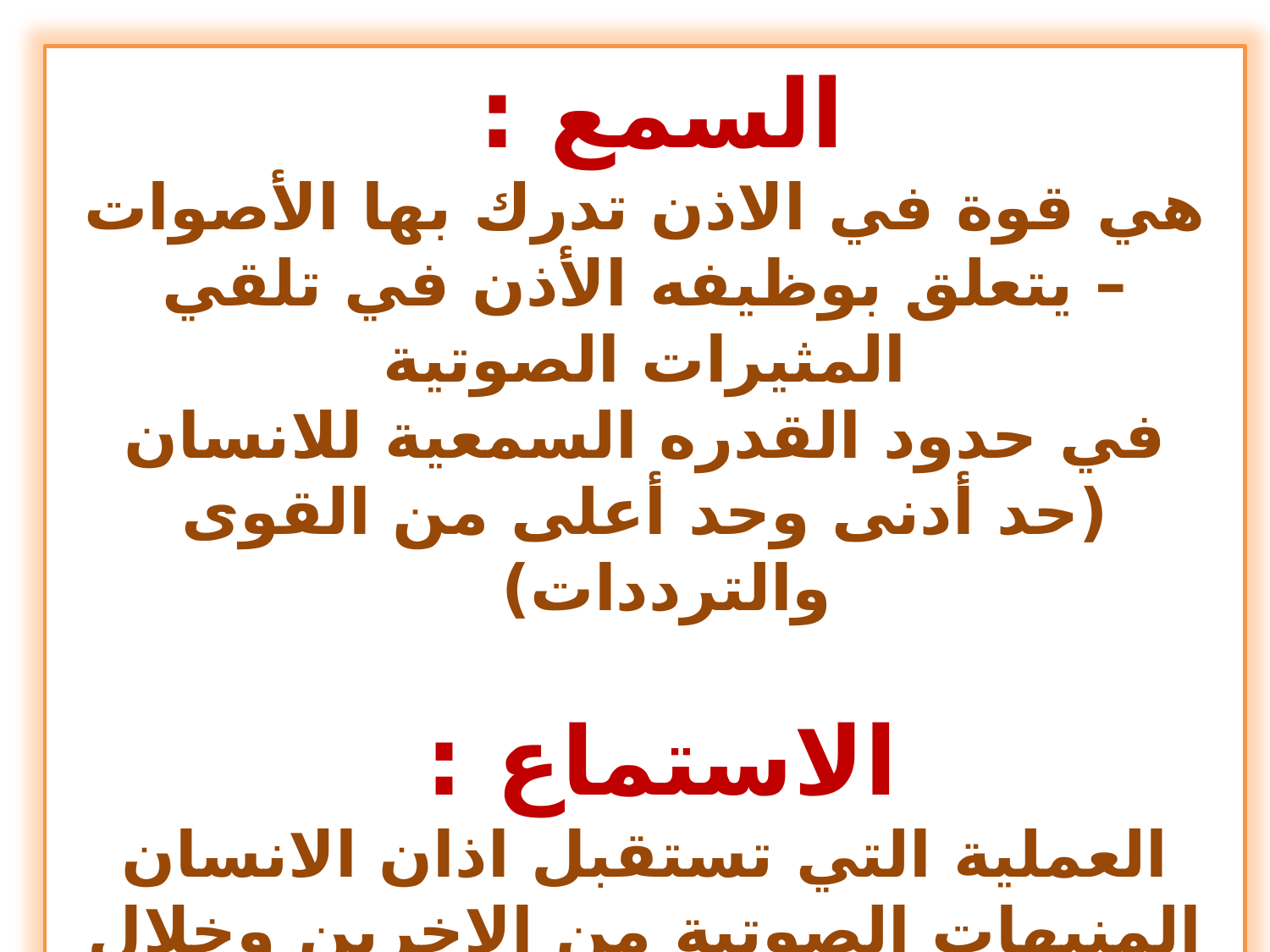

السمع :
هي قوة في الاذن تدرك بها الأصوات – يتعلق بوظيفه الأذن في تلقي المثيرات الصوتية
في حدود القدره السمعية للانسان (حد أدنى وحد أعلى من القوى والترددات)

الاستماع :
العملية التي تستقبل اذان الانسان المنبهات الصوتية من الاخرين وخلال سلسلة من الخطوات يفسر المخ هذة المنبهات ويتذكرها (يستمع 300 كلمة, ينطق 125 كلمة, يفكر 600 كلمة في الدقيقة)
الإصغاء
الإنصات